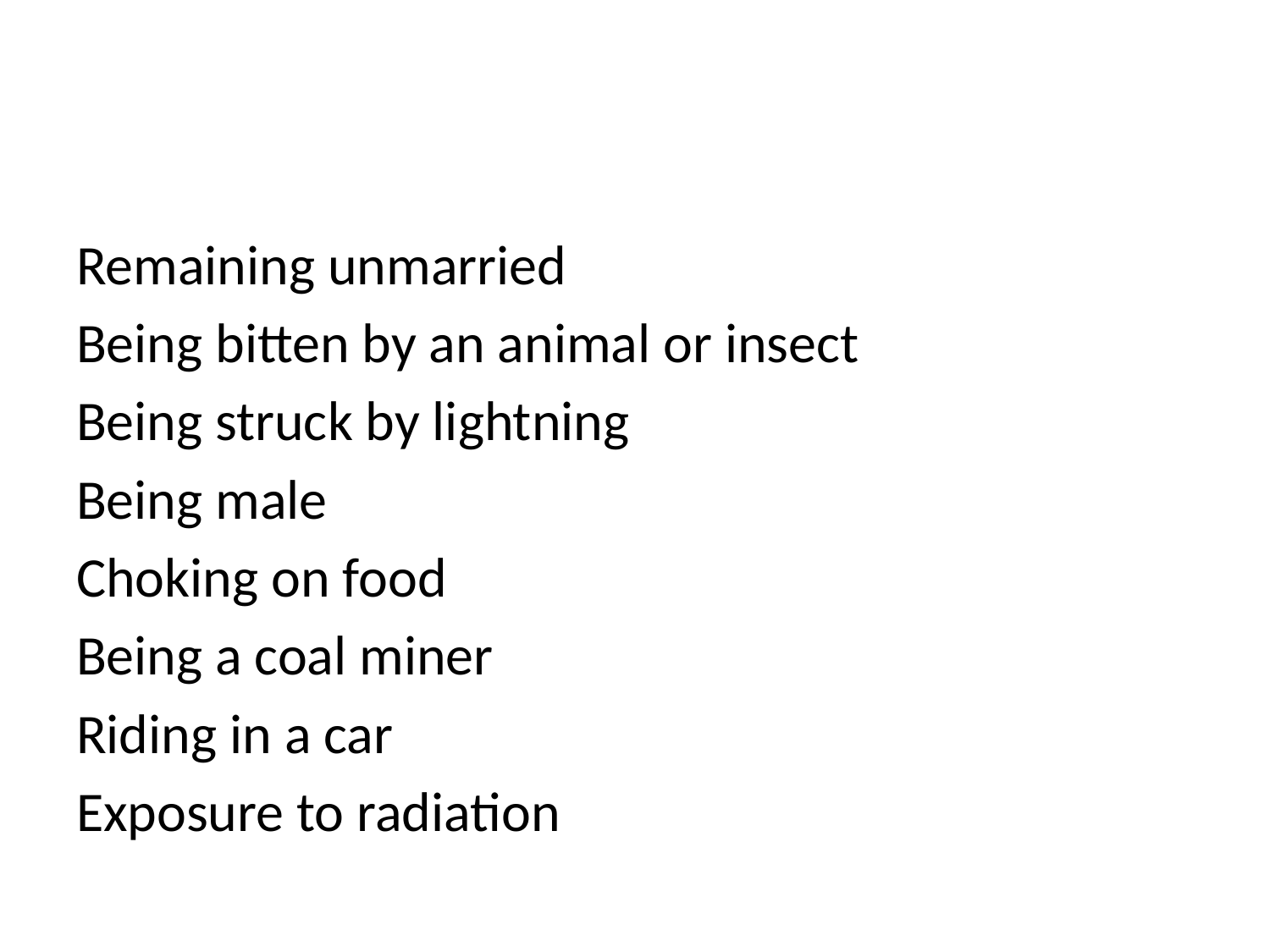

#
Remaining unmarried
Being bitten by an animal or insect
Being struck by lightning
Being male
Choking on food
Being a coal miner
Riding in a car
Exposure to radiation